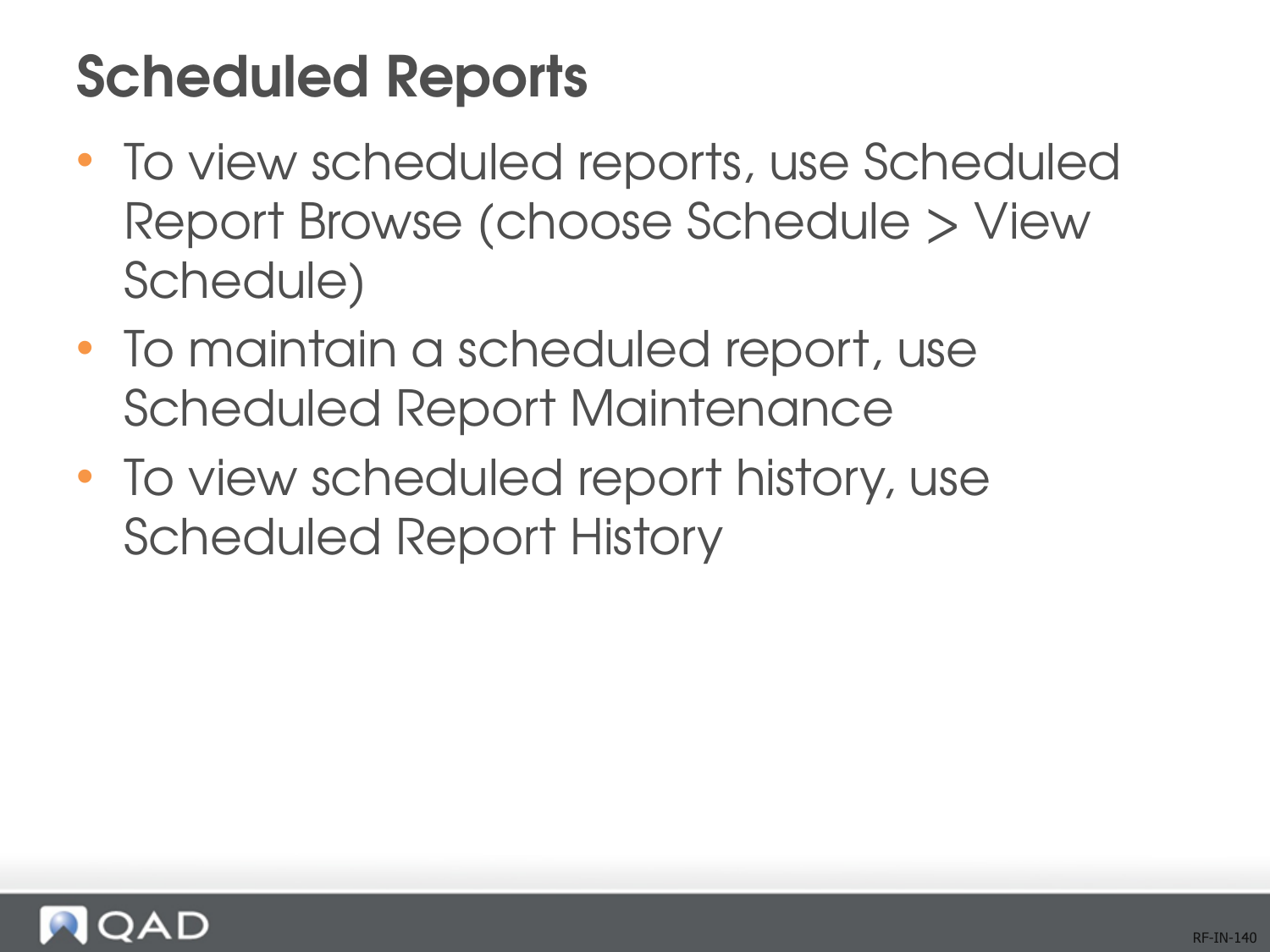

# Scheduled Reports
To view scheduled reports, use Scheduled Report Browse (choose Schedule > View Schedule)
To maintain a scheduled report, use Scheduled Report Maintenance
To view scheduled report history, use Scheduled Report History
RF-IN-140